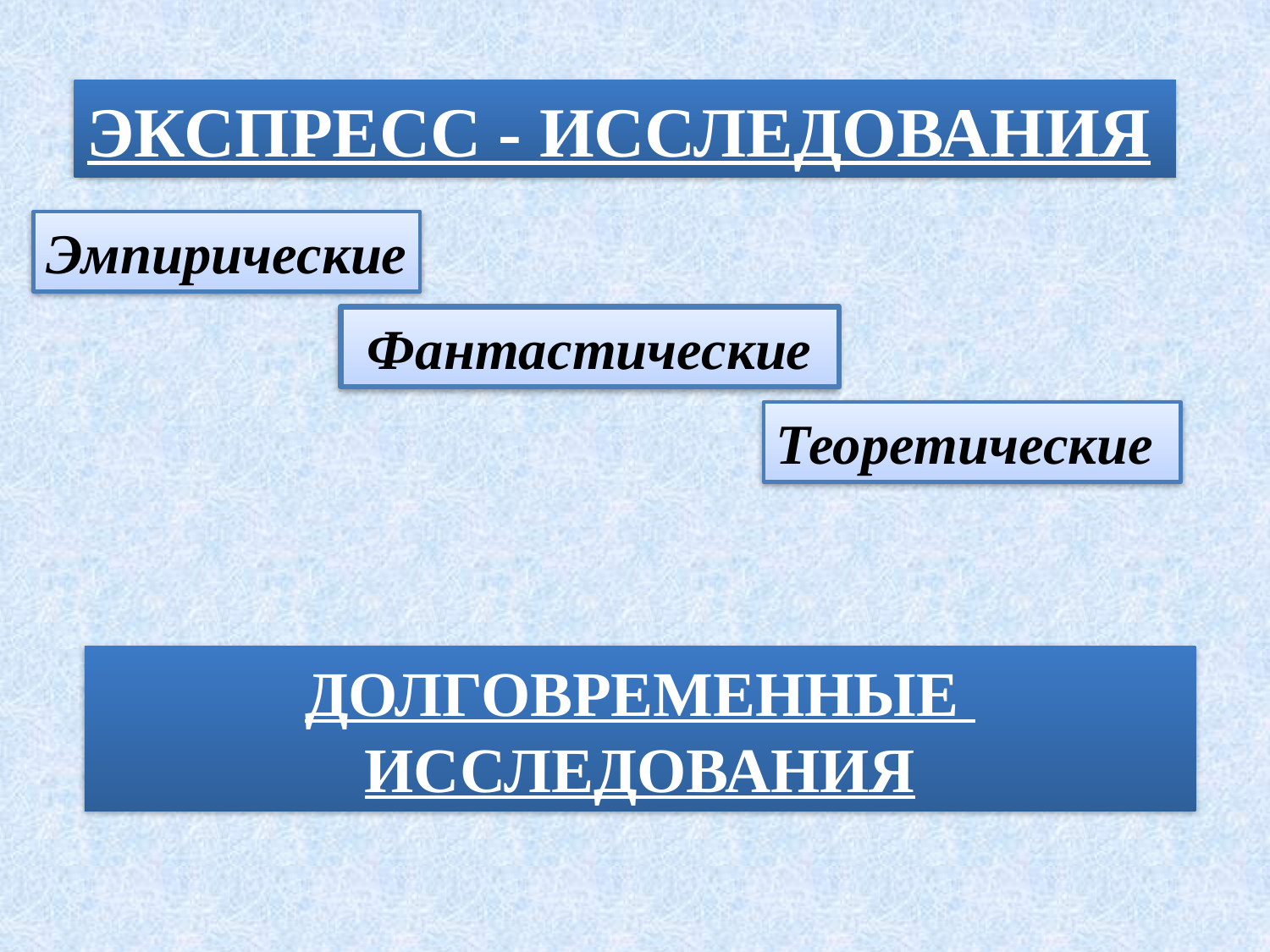

ЭКСПРЕСС - ИССЛЕДОВАНИЯ
Эмпирические
 Фантастические
Теоретические
ДОЛГОВРЕМЕННЫЕ
ИССЛЕДОВАНИЯ